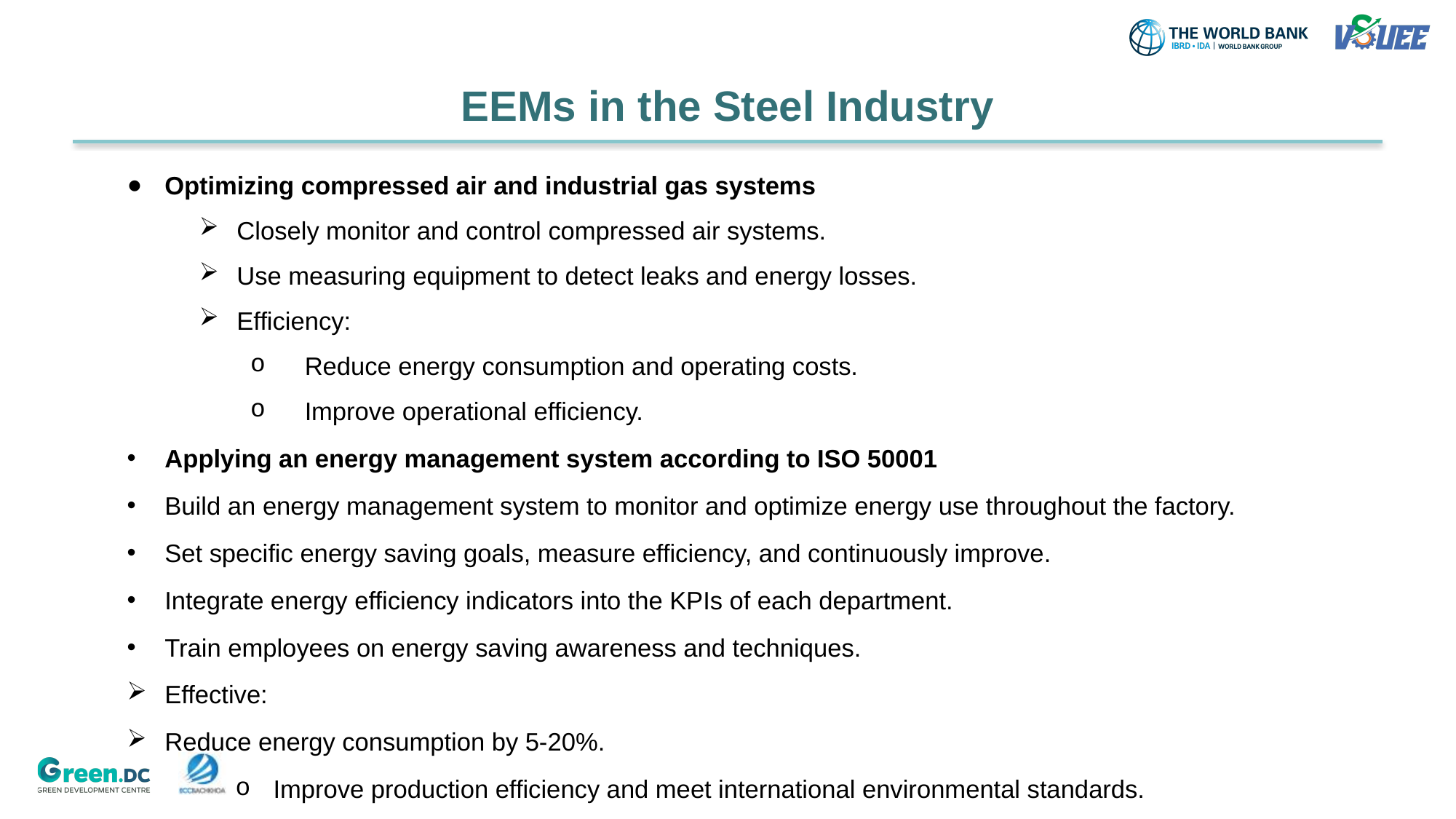

# EEMs in the Steel Industry
Optimizing compressed air and industrial gas systems
Closely monitor and control compressed air systems.
Use measuring equipment to detect leaks and energy losses.
Efficiency:
Reduce energy consumption and operating costs.
Improve operational efficiency.
Applying an energy management system according to ISO 50001
Build an energy management system to monitor and optimize energy use throughout the factory.
Set specific energy saving goals, measure efficiency, and continuously improve.
Integrate energy efficiency indicators into the KPIs of each department.
Train employees on energy saving awareness and techniques.
Effective:
Reduce energy consumption by 5-20%.
Improve production efficiency and meet international environmental standards.